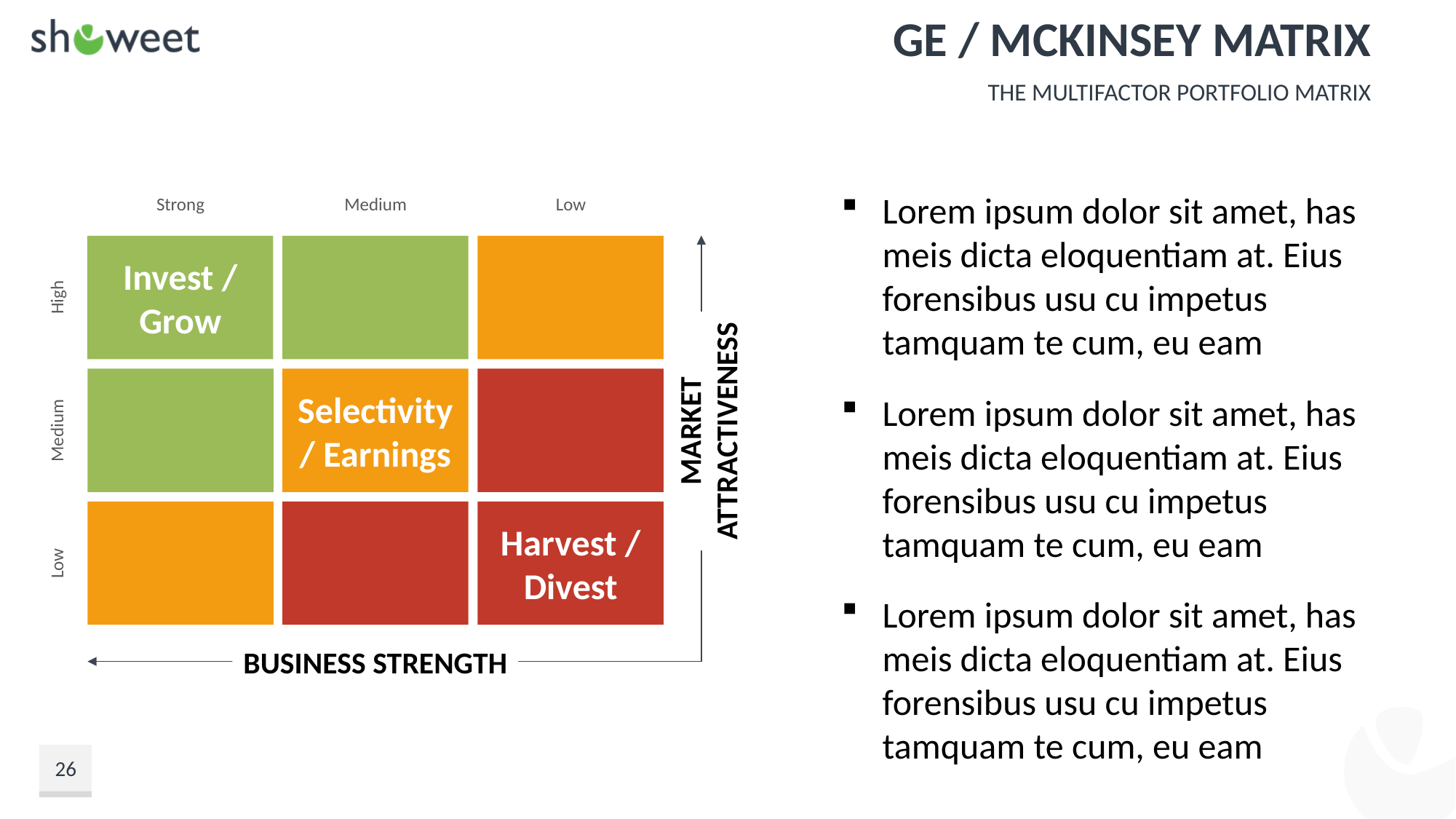

# GE / McKinsey Matrix
The Multifactor Portfolio Matrix
Lorem ipsum dolor sit amet, has meis dicta eloquentiam at. Eius forensibus usu cu impetus tamquam te cum, eu eam
Lorem ipsum dolor sit amet, has meis dicta eloquentiam at. Eius forensibus usu cu impetus tamquam te cum, eu eam
Lorem ipsum dolor sit amet, has meis dicta eloquentiam at. Eius forensibus usu cu impetus tamquam te cum, eu eam
Strong
Medium
Low
Invest / Grow

High

Selectivity / Earnings

MARKET
ATTRACTIVENESS
Medium

Harvest / Divest
Low
BUSINESS STRENGTH
26